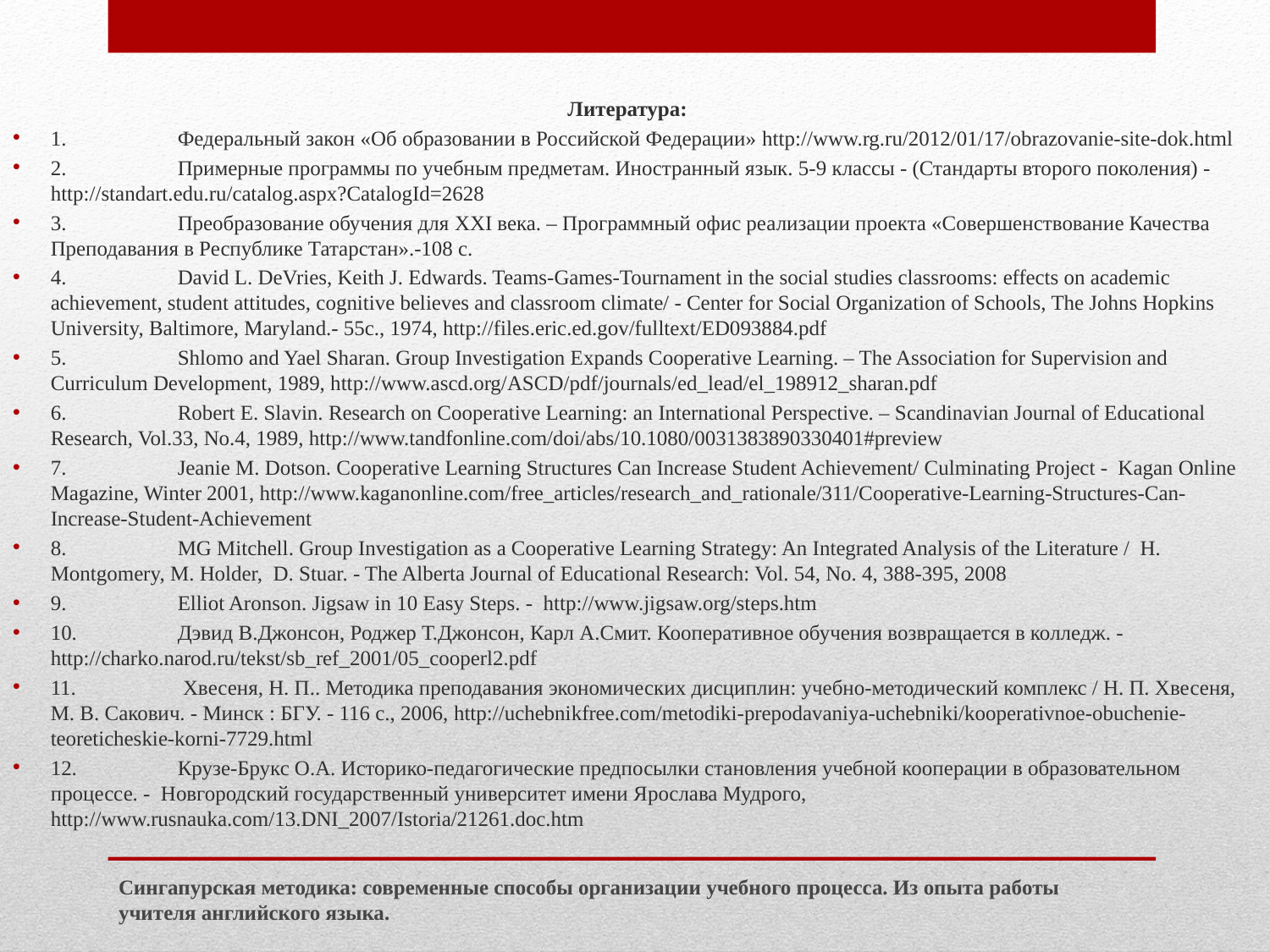

Литература:
1.	Федеральный закон «Об образовании в Российской Федерации» http://www.rg.ru/2012/01/17/obrazovanie-site-dok.html
2.	Примерные программы по учебным предметам. Иностранный язык. 5-9 классы - (Стандарты второго поколения) - http://standart.edu.ru/catalog.aspx?CatalogId=2628
3.	Преобразование обучения для XXI века. – Программный офис реализации проекта «Совершенствование Качества Преподавания в Республике Татарстан».-108 с.
4.	David L. DeVries, Keith J. Edwards. Teams-Games-Tournament in the social studies classrooms: effects on academic achievement, student attitudes, cognitive believes and classroom climate/ - Center for Social Organization of Schools, The Johns Hopkins University, Baltimore, Maryland.- 55c., 1974, http://files.eric.ed.gov/fulltext/ED093884.pdf
5.	Shlomo and Yael Sharan. Group Investigation Expands Cooperative Learning. – The Association for Supervision and Curriculum Development, 1989, http://www.ascd.org/ASCD/pdf/journals/ed_lead/el_198912_sharan.pdf
6.	Robert E. Slavin. Research on Cooperative Learning: an International Perspective. – Scandinavian Journal of Educational Research, Vol.33, No.4, 1989, http://www.tandfonline.com/doi/abs/10.1080/0031383890330401#preview
7.	Jeanie M. Dotson. Cooperative Learning Structures Can Increase Student Achievement/ Culminating Project -  Kagan Online Magazine, Winter 2001, http://www.kaganonline.com/free_articles/research_and_rationale/311/Cooperative-Learning-Structures-Can-Increase-Student-Achievement
8.	MG Mitchell. Group Investigation as a Cooperative Learning Strategy: An Integrated Analysis of the Literature /  H. Montgomery, M. Holder,  D. Stuar. - The Alberta Journal of Educational Research: Vol. 54, No. 4, 388-395, ‎2008
9.	Elliot Aronson. Jigsaw in 10 Easy Steps. -  http://www.jigsaw.org/steps.htm
10.	Дэвид В.Джонсон, Роджер Т.Джонсон, Карл А.Смит. Кооперативное обучения возвращается в колледж. -  http://charko.narod.ru/tekst/sb_ref_2001/05_cooperl2.pdf
11.	 Хвесеня, Н. П.. Методика преподавания экономических дисциплин: учебно-методический комплекс / Н. П. Хвесеня, М. В. Сакович. - Минск : БГУ. - 116 с., 2006, http://uchebnikfree.com/metodiki-prepodavaniya-uchebniki/kooperativnoe-obuchenie-teoreticheskie-korni-7729.html
12.	Крузе-Брукс О.А. Историко-педагогические предпосылки становления учебной кооперации в образовательном процессе. -  Новгородский государственный университет имени Ярослава Мудрого, http://www.rusnauka.com/13.DNI_2007/Istoria/21261.doc.htm

Сингапурская методика: современные способы организации учебного процесса. Из опыта работы учителя английского языка.